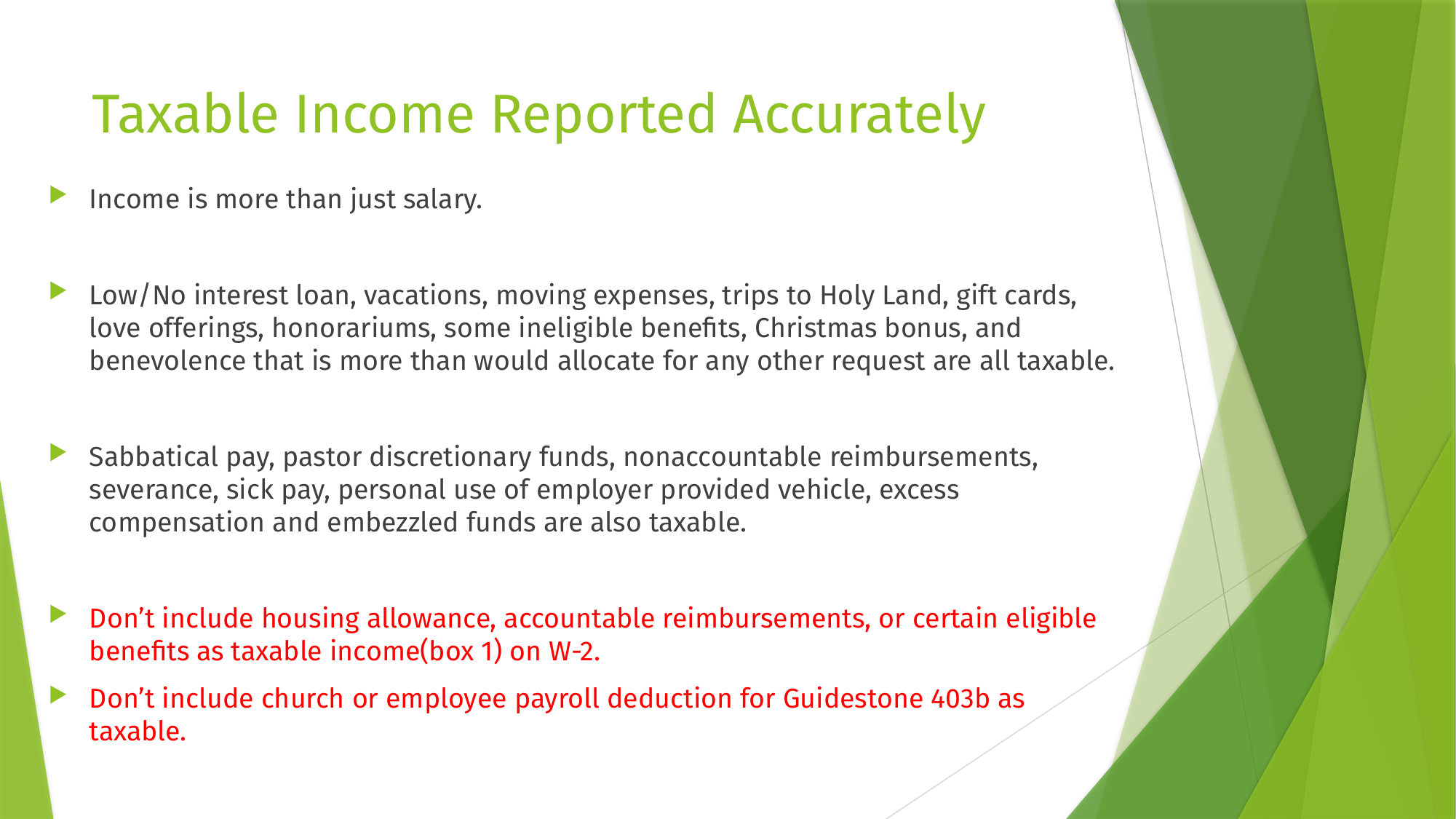

# Taxable Income Reported Accurately
Income is more than just salary.

Low/No interest loan, vacations, moving expenses, trips to Holy Land, gift cards, love offerings, honorariums, some ineligible benefits, Christmas bonus, and benevolence that is more than would allocate for any other request are all taxable.

Sabbatical pay, pastor discretionary funds, nonaccountable reimbursements, severance, sick pay, personal use of employer provided vehicle, excess compensation and embezzled funds are also taxable.

Don’t include housing allowance, accountable reimbursements, or certain eligible benefits as taxable income(box 1) on W-2.
Don’t include church or employee payroll deduction for Guidestone 403b as taxable.